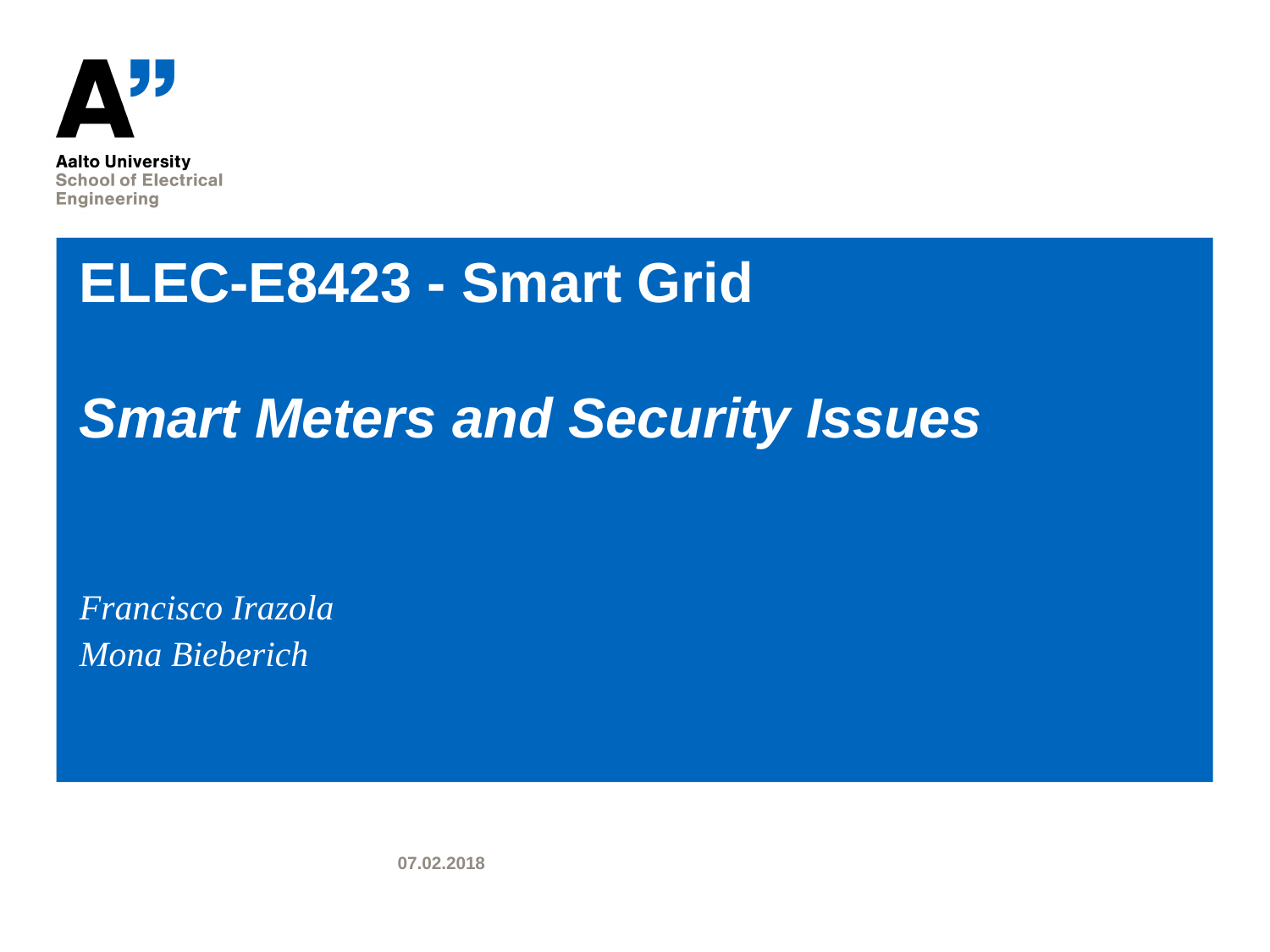

# ELEC-E8423 - Smart Grid Smart Meters and Security Issues
Francisco Irazola
Mona Bieberich

07.02.2018